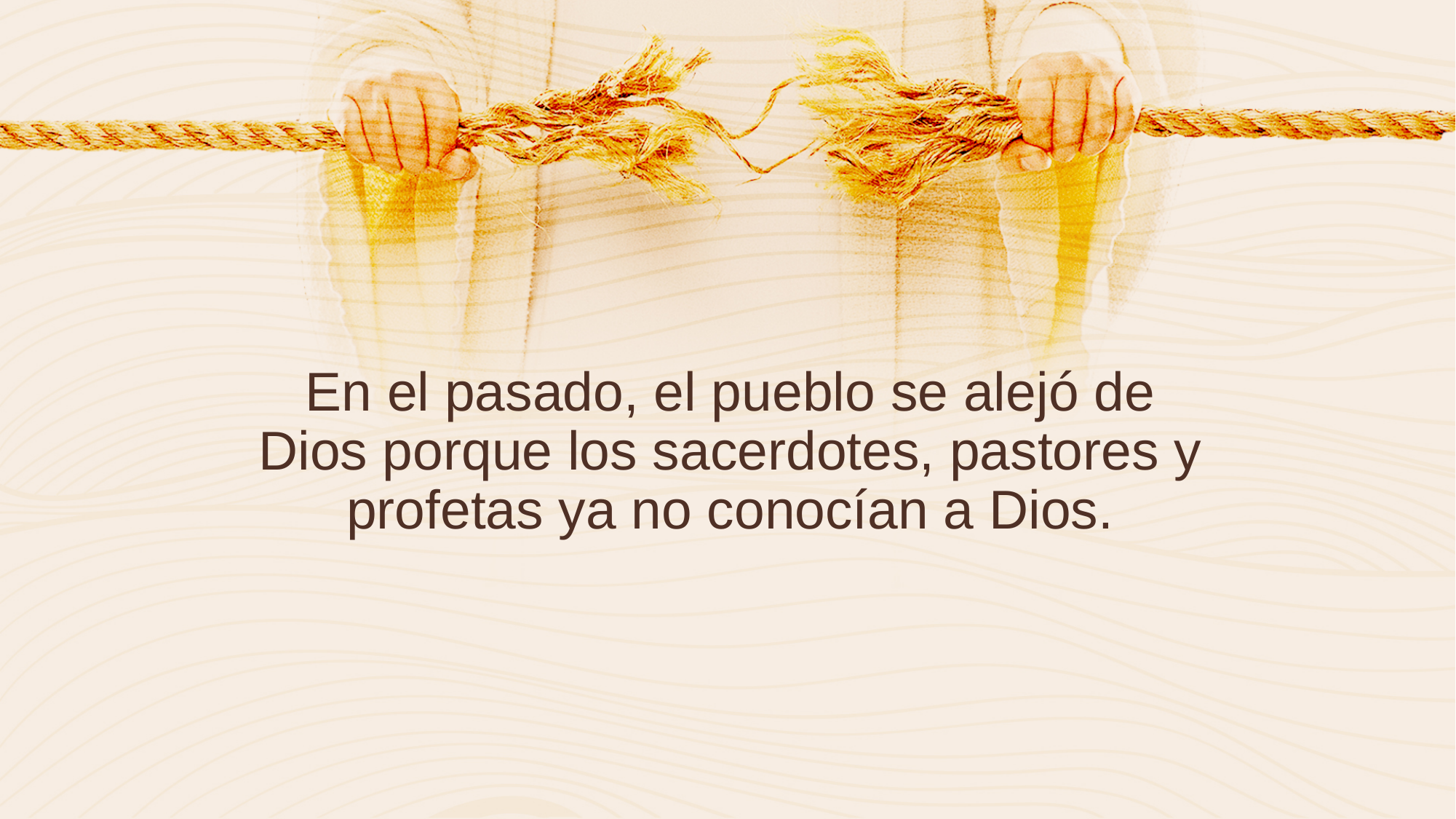

En el pasado, el pueblo se alejó de Dios porque los sacerdotes, pastores y profetas ya no conocían a Dios.